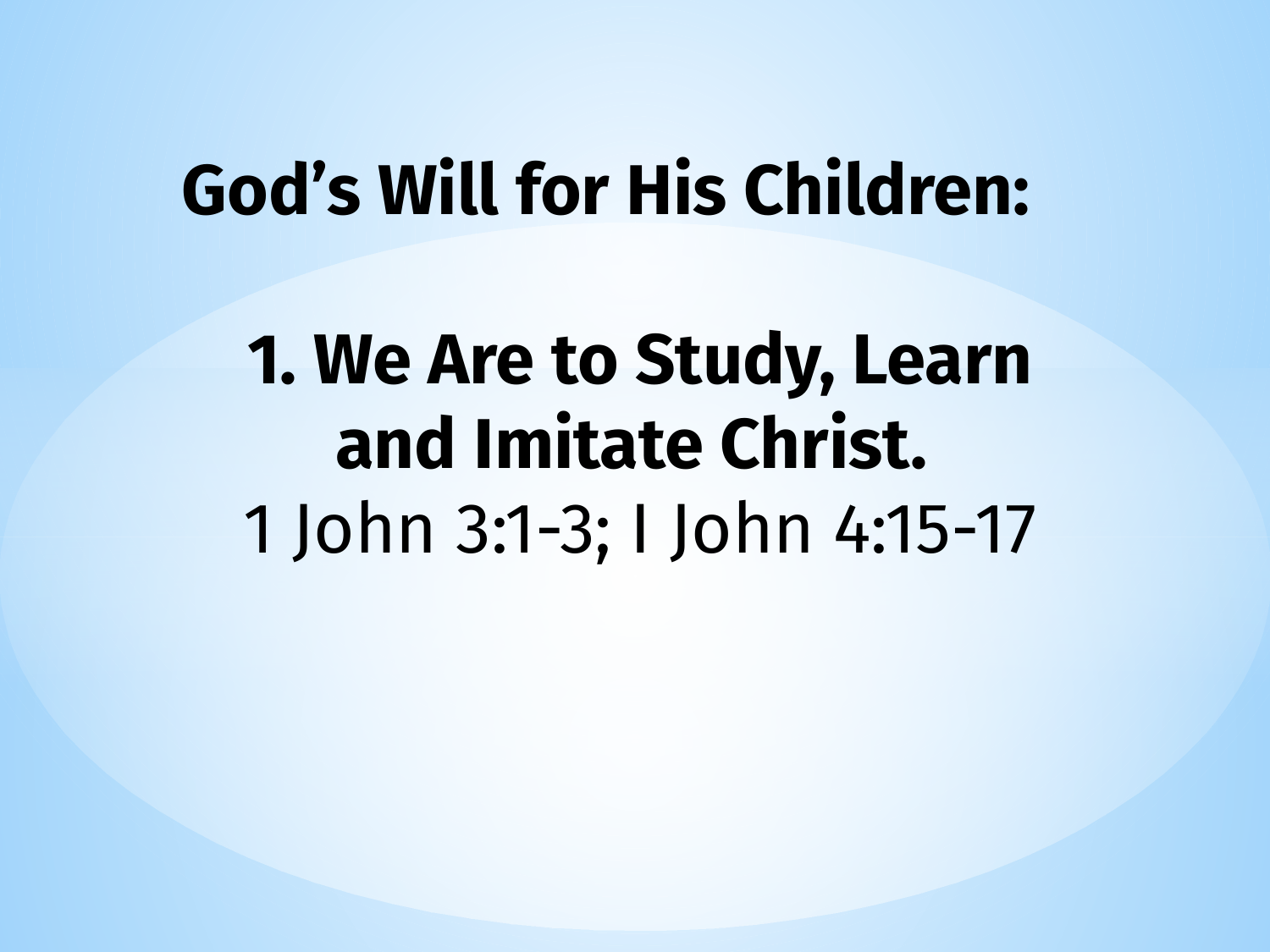

God’s Will for His Children:

1. We Are to Study, Learn and Imitate Christ.
1 John 3:1-3; I John 4:15-17